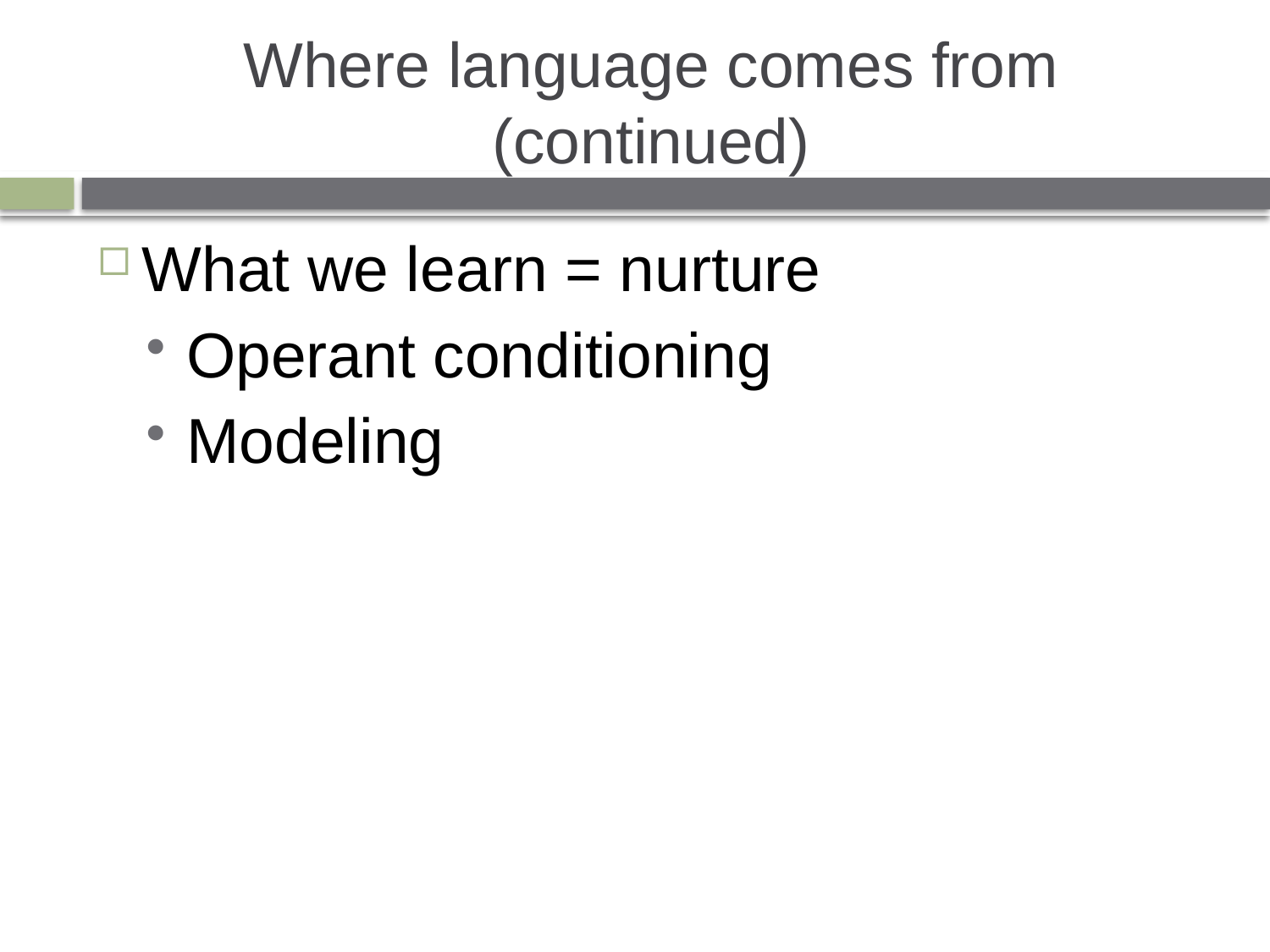

# Where language comes from (continued)
What we learn = nurture
Operant conditioning
Modeling